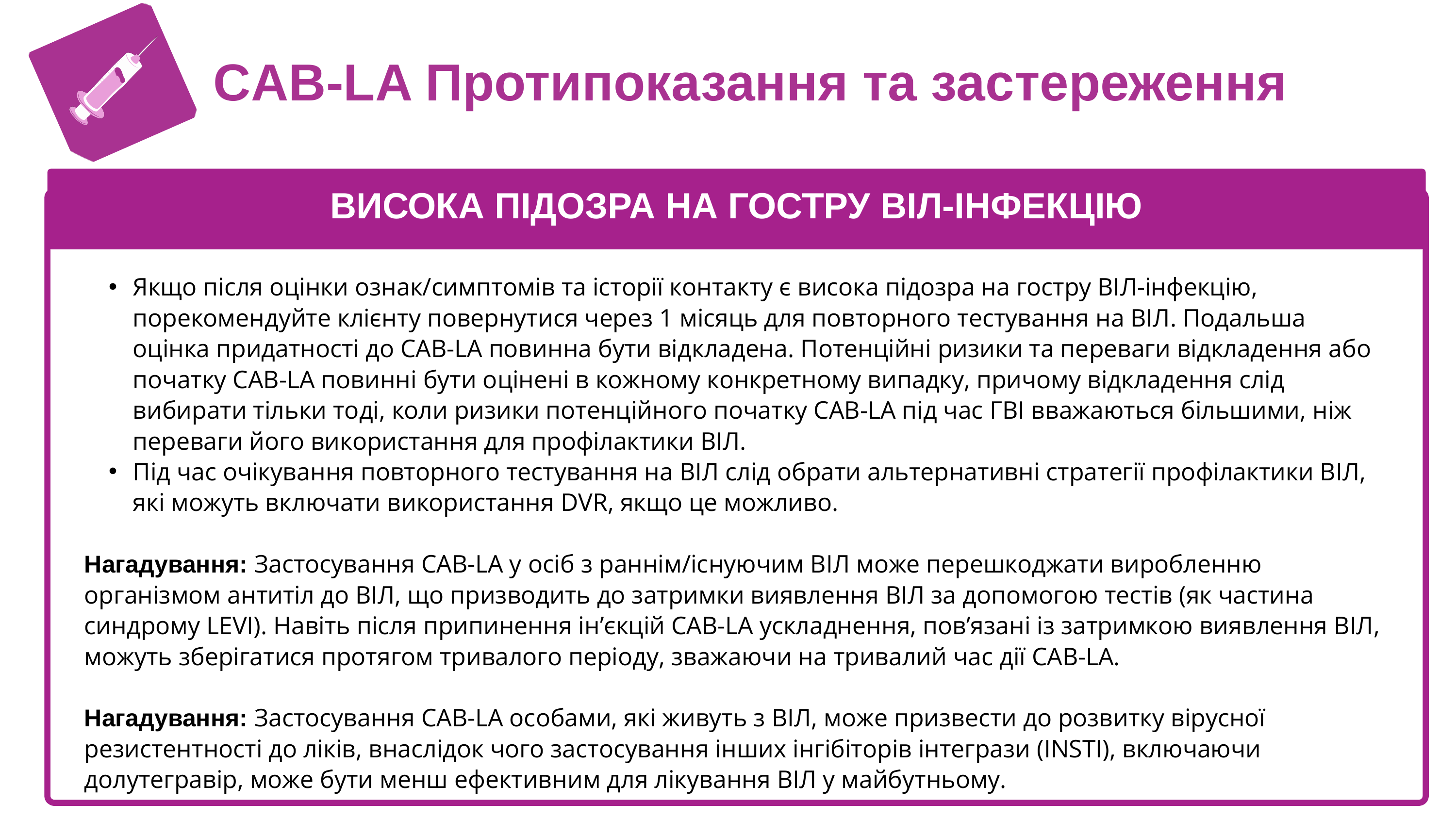

C
CAB-LA Протипоказання та застереження

ВИСОКА ПІДОЗРА НА ГОСТРУ ВІЛ-ІНФЕКЦІЮ

Якщо після оцінки ознак/симптомів та історії контакту є висока підозра на гостру ВІЛ-інфекцію, порекомендуйте клієнту повернутися через 1 місяць для повторного тестування на ВІЛ. Подальша оцінка придатності до CAB-LA повинна бути відкладена. Потенційні ризики та переваги відкладення або початку CAB-LA повинні бути оцінені в кожному конкретному випадку, причому відкладення слід вибирати тільки тоді, коли ризики потенційного початку CAB-LA під час ГВІ вважаються більшими, ніж переваги його використання для профілактики ВІЛ.
Під час очікування повторного тестування на ВІЛ слід обрати альтернативні стратегії профілактики ВІЛ, які можуть включати використання DVR, якщо це можливо.

Нагадування: Застосування CAB-LA у осіб з раннім/існуючим ВІЛ може перешкоджати виробленню організмом антитіл до ВІЛ, що призводить до затримки виявлення ВІЛ за допомогою тестів (як частина синдрому LEVI). Навіть після припинення ін’єкцій CAB-LA ускладнення, пов’язані із затримкою виявлення ВІЛ, можуть зберігатися протягом тривалого періоду, зважаючи на тривалий час дії CAB-LA.

Нагадування: Застосування CAB-LA особами, які живуть з ВІЛ, може призвести до розвитку вірусної резистентності до ліків, внаслідок чого застосування інших інгібіторів інтегрази (INSTI), включаючи долутегравір, може бути менш ефективним для лікування ВІЛ у майбутньому.